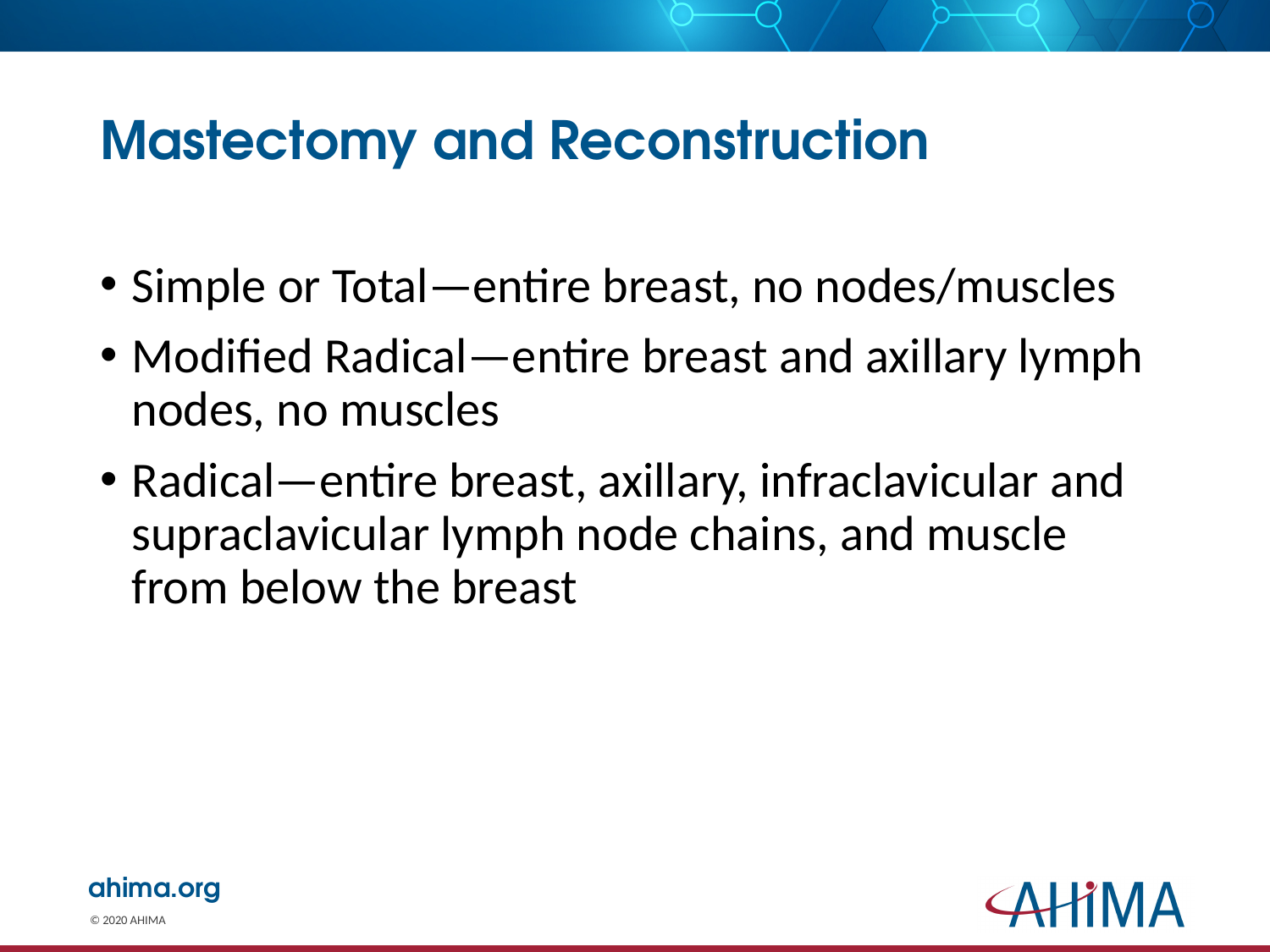

# Mastectomy and Reconstruction
Simple or Total—entire breast, no nodes/muscles
Modified Radical—entire breast and axillary lymph nodes, no muscles
Radical—entire breast, axillary, infraclavicular and supraclavicular lymph node chains, and muscle from below the breast